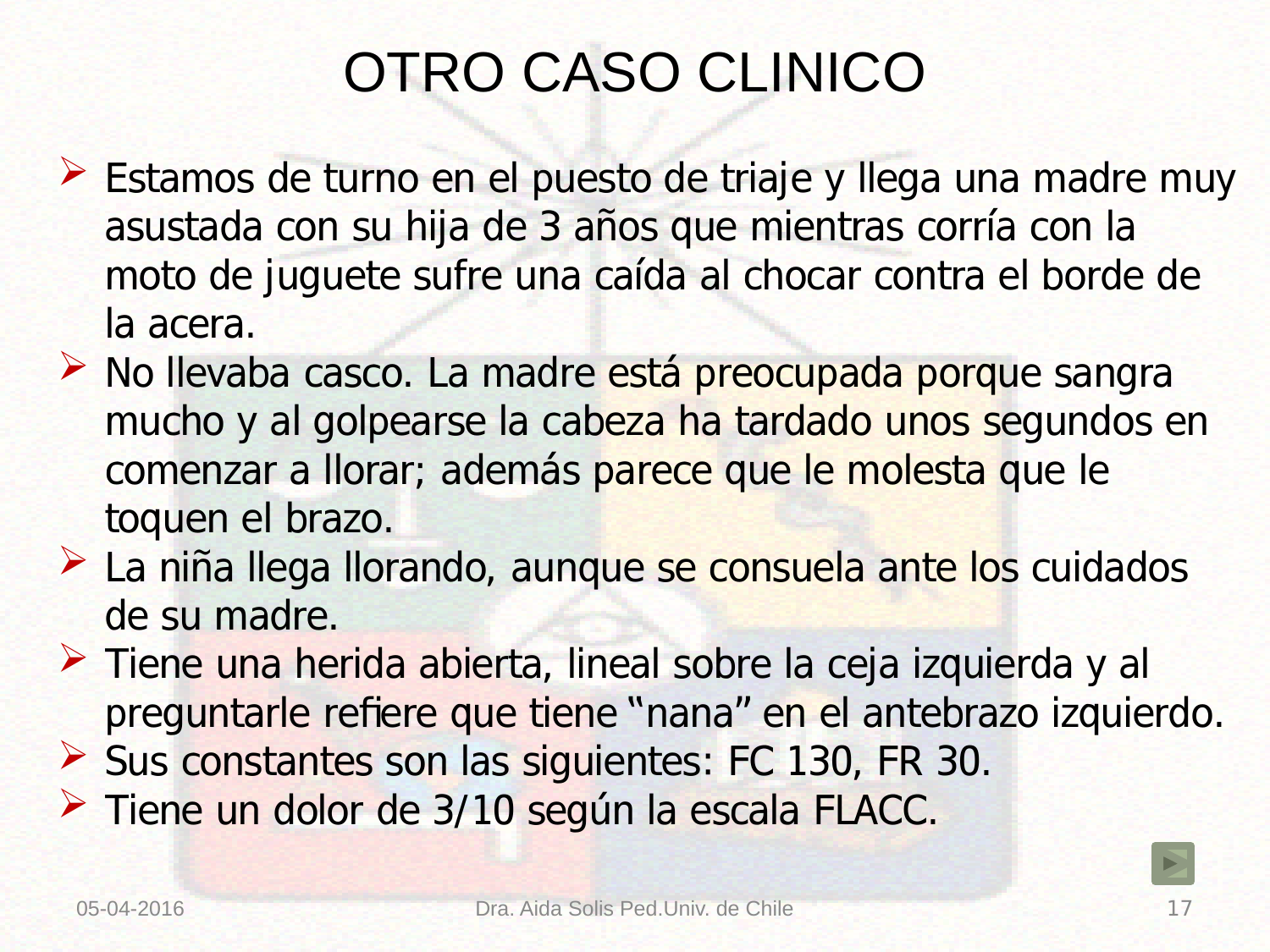

# OTRO CASO CLINICO
Estamos de turno en el puesto de triaje y llega una madre muy asustada con su hija de 3 años que mientras corría con la moto de juguete sufre una caída al chocar contra el borde de la acera.
No llevaba casco. La madre está preocupada porque sangra mucho y al golpearse la cabeza ha tardado unos segundos en comenzar a llorar; además parece que le molesta que le toquen el brazo.
La niña llega llorando, aunque se consuela ante los cuidados de su madre.
Tiene una herida abierta, lineal sobre la ceja izquierda y al preguntarle refiere que tiene “nana” en el antebrazo izquierdo.
Sus constantes son las siguientes: FC 130, FR 30.
Tiene un dolor de 3/10 según la escala FLACC.

05-04-2016
Dra. Aida Solis Ped.Univ. de Chile
17